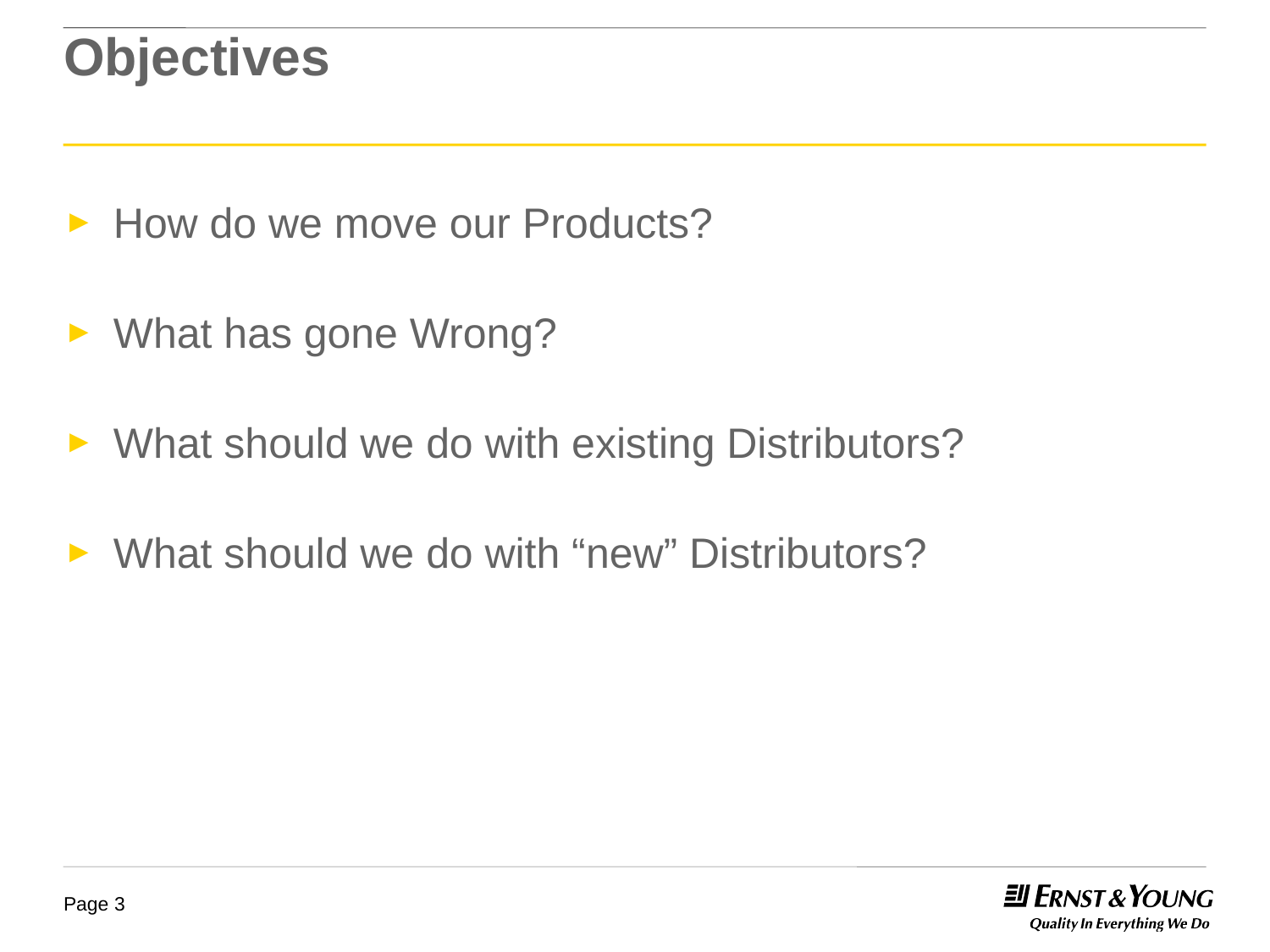

# Objectives
How do we move our Products?
What has gone Wrong?
What should we do with existing Distributors?
What should we do with “new” Distributors?